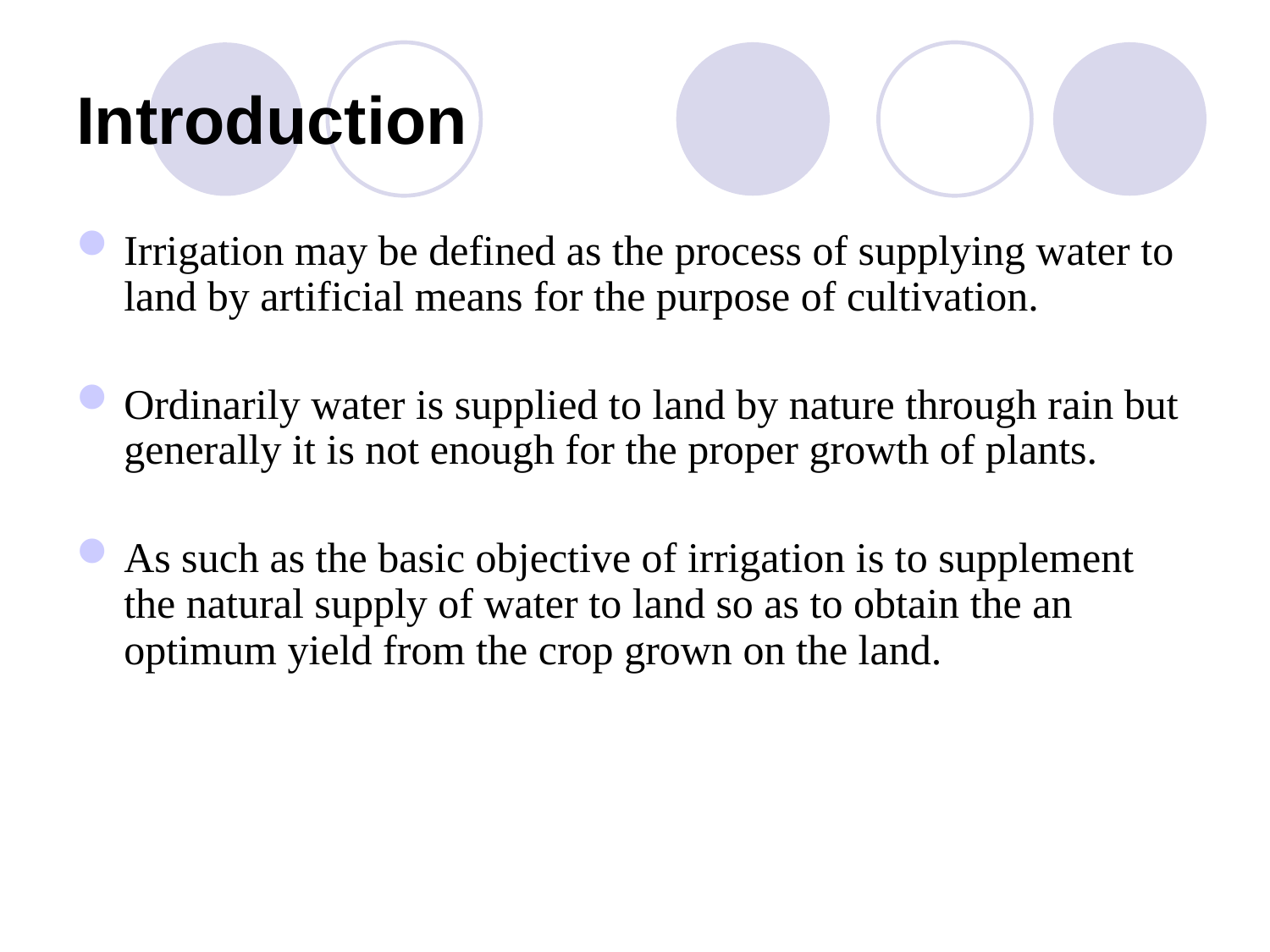

# Introduction
Irrigation may be defined as the process of supplying water to land by artificial means for the purpose of cultivation.

Ordinarily water is supplied to land by nature through rain but generally it is not enough for the proper growth of plants.

As such as the basic objective of irrigation is to supplement the natural supply of water to land so as to obtain the an optimum yield from the crop grown on the land.